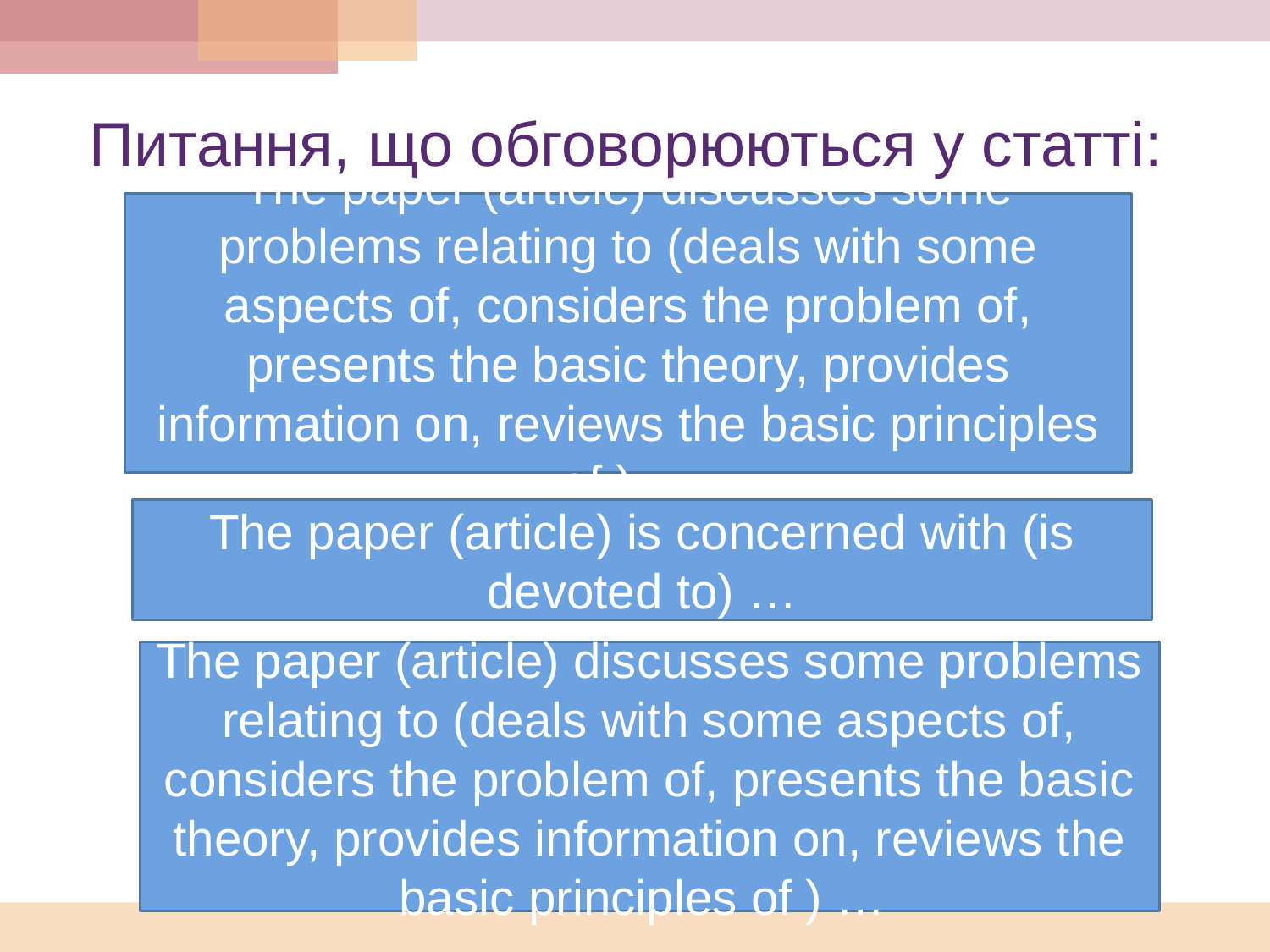

# Питання, що обговорюються у статті:
The paper (article) discusses some problems relating to (deals with some aspects of, considers the problem of, presents the basic theory, provides information on, reviews the basic principles of ) …
The paper (article) is concerned with (is devoted to) …
The paper (article) discusses some problems relating to (deals with some aspects of, considers the problem of, presents the basic theory, provides information on, reviews the basic principles of ) …